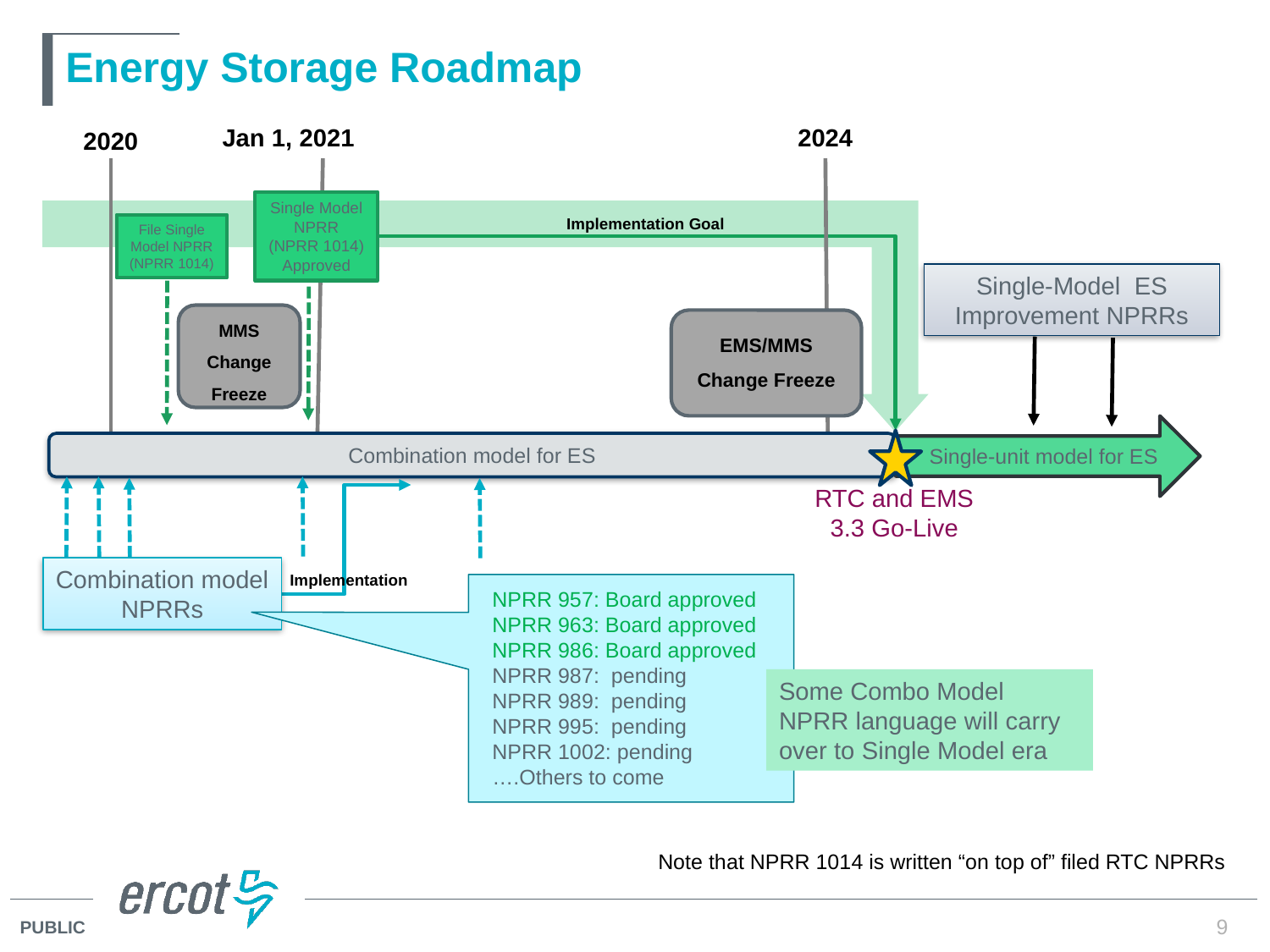

# Energy Storage Roadmap
Jan 1, 2021
2024
2020
Single Model NPRR (NPRR 1014) Approved

Implementation Goal
File Single Model NPRR (NPRR 1014)
Single-Model  ES Improvement NPRRs
MMS Change Freeze
EMS/MMS Change Freeze
  Single-unit model for ES

Combination model for ES
RTC and EMS 3.3 Go-Live
Combination model
NPRRs
Implementation

NPRR 957: Board approved
NPRR 963: Board approved
NPRR 986: Board approved
NPRR 987:  pending
NPRR 989:  pending
NPRR 995:  pending
NPRR 1002: pending
….Others to come
Some Combo Model NPRR language will carry over to Single Model era
Note that NPRR 1014 is written “on top of” filed RTC NPRRs
9